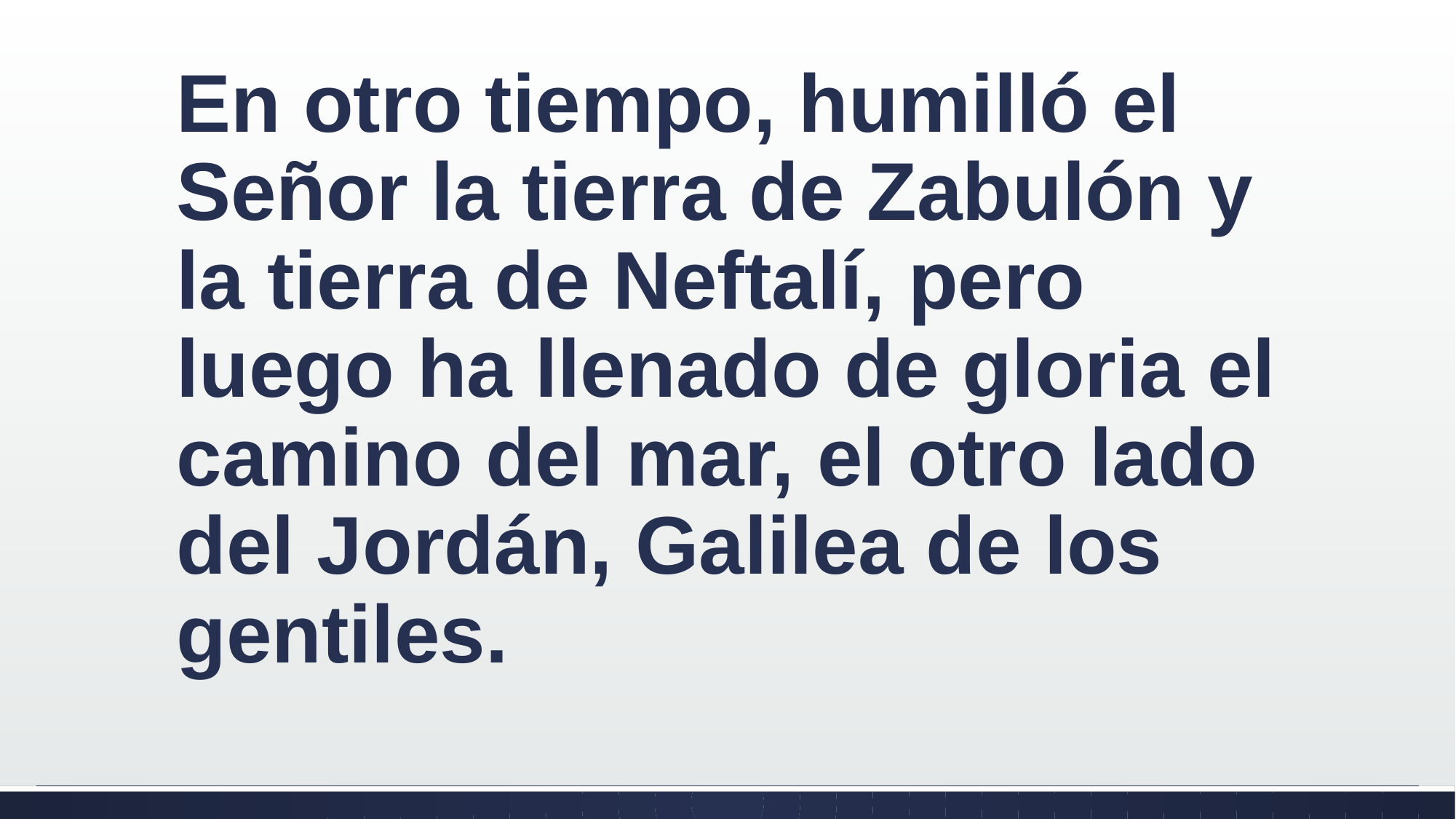

#
En otro tiempo, humilló el Señor la tierra de Zabulón y la tierra de Neftalí, pero luego ha llenado de gloria el camino del mar, el otro lado del Jordán, Galilea de los gentiles.